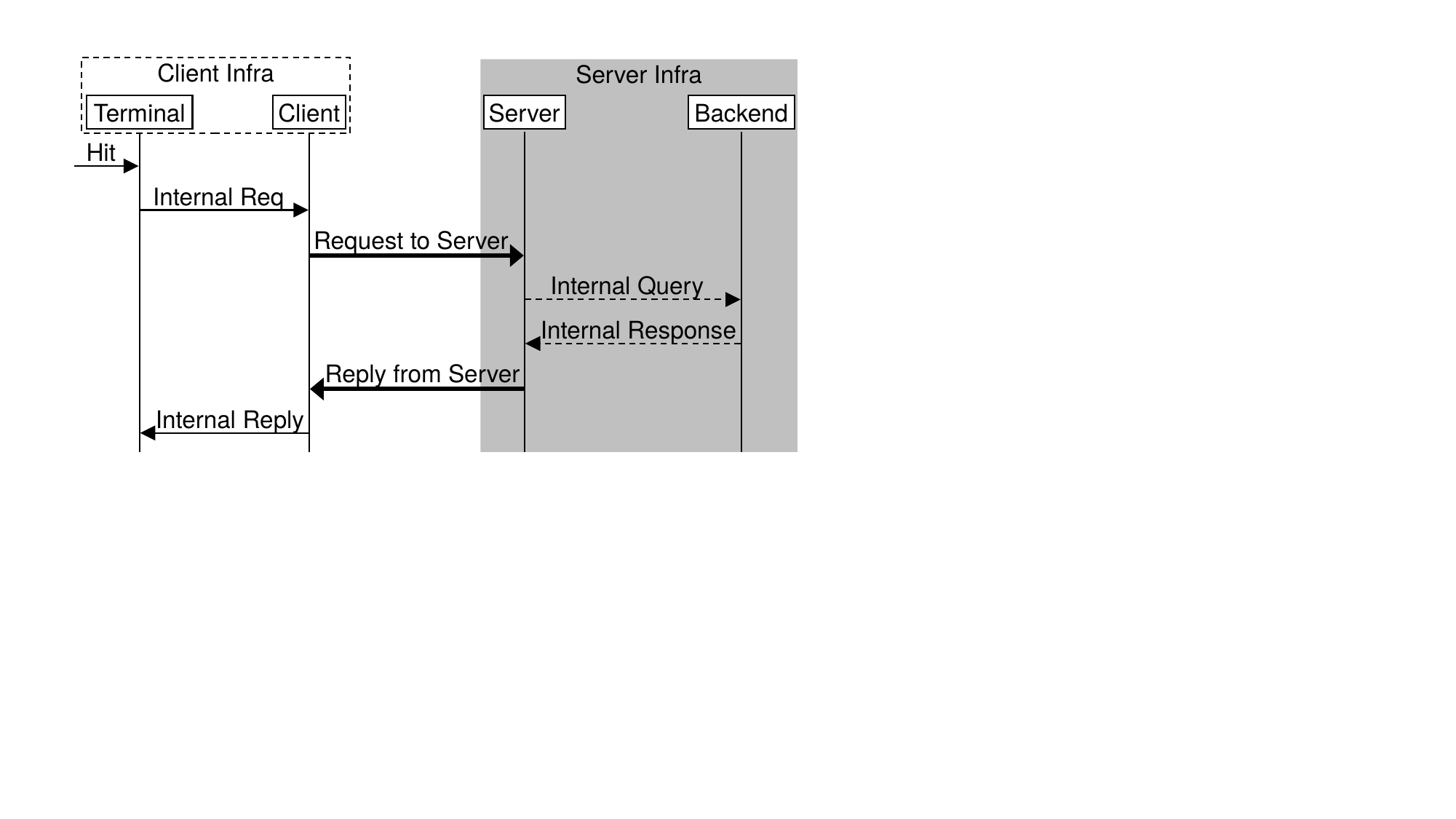

Client Infra
Server Infra
Terminal
Client
Server
Backend
Hit
Internal Req
Request to Server
Internal Query
Internal Response
Reply from Server
Internal Reply